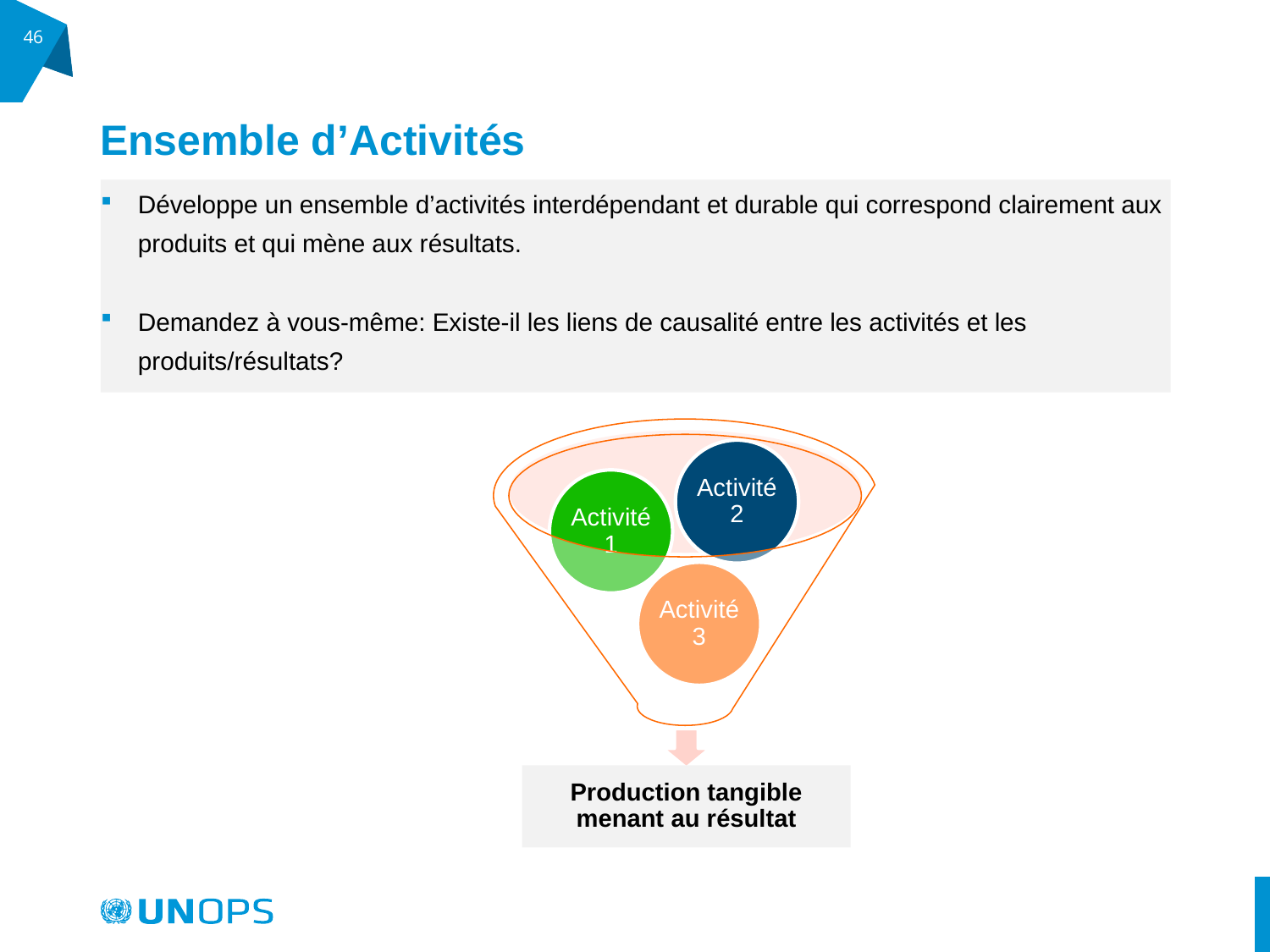

46
# Ensemble d’Activités
Développe un ensemble d’activités interdépendant et durable qui correspond clairement aux produits et qui mène aux résultats.

Demandez à vous-même: Existe-il les liens de causalité entre les activités et les produits/résultats?

Production tangible menant au résultat
Activité 3
Activité 1
Activité 2